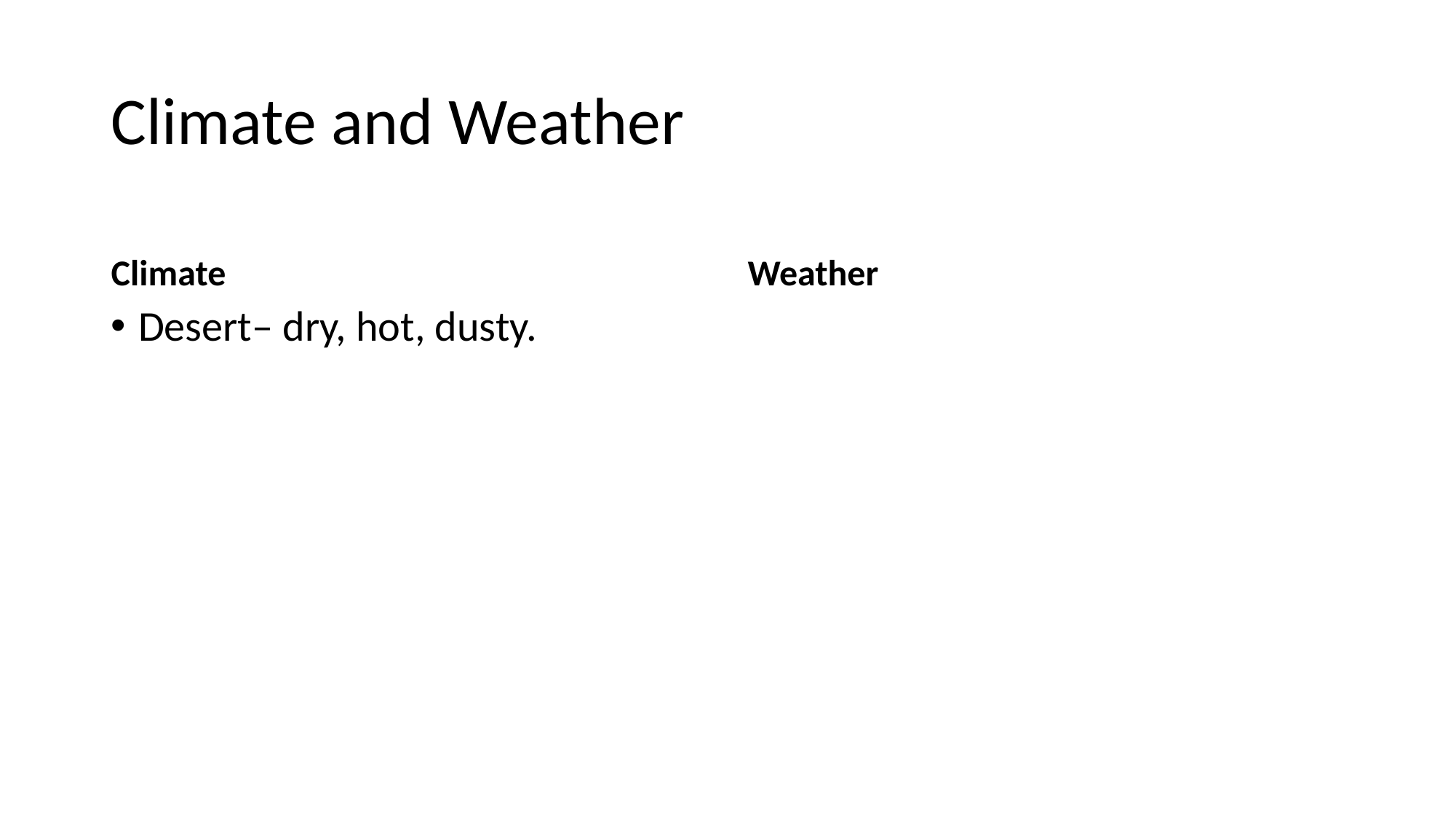

# Climate and Weather
Climate
Weather
Desert– dry, hot, dusty.